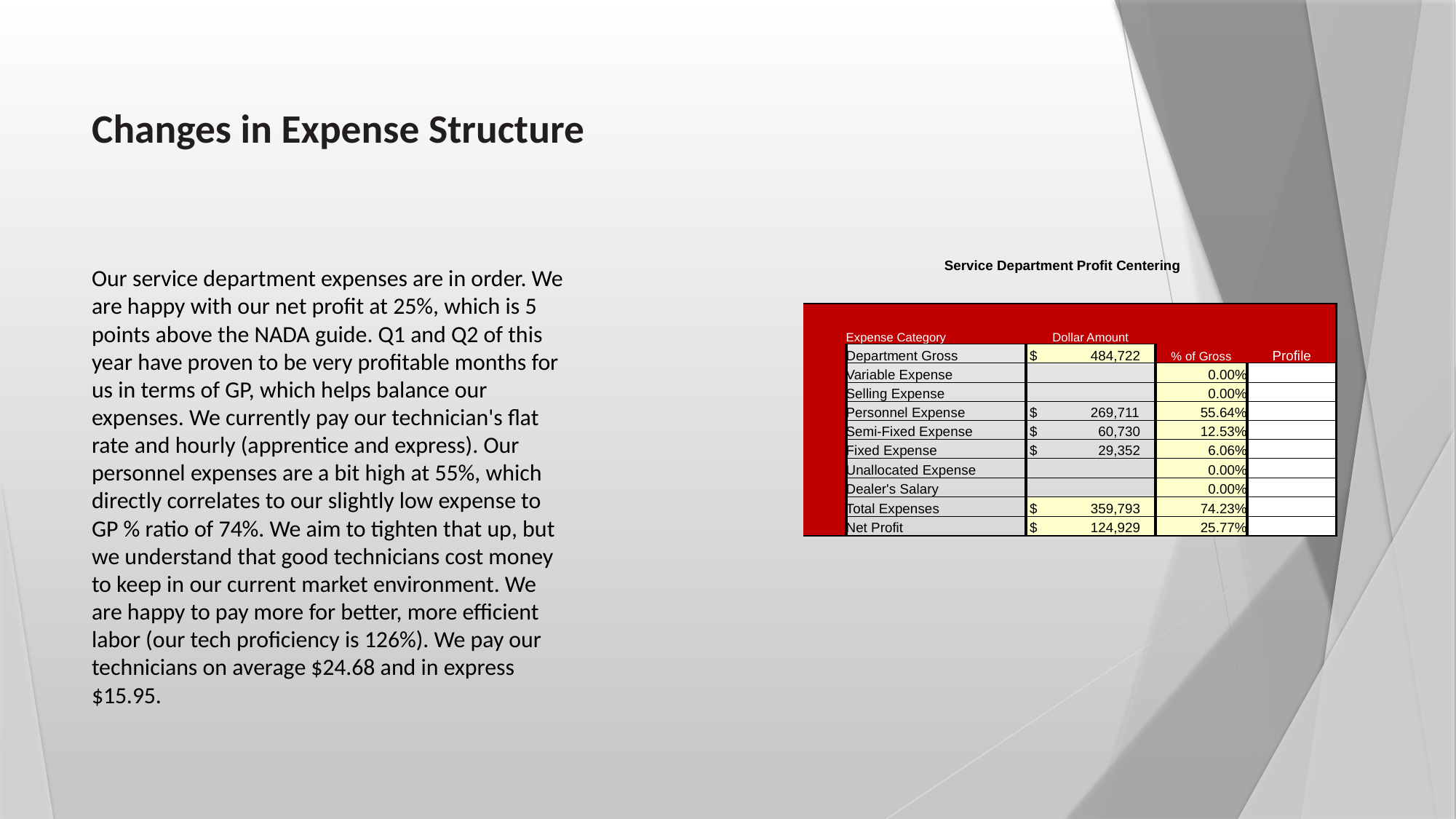

# Changes in Expense Structure
| Service Department Profit Centering |  |  |  |  |
| --- | --- | --- | --- | --- |
|  |  |  |  |  |
|  | Expense Category | Dollar Amount |  |  |
|  | Department Gross | $ 484,722 | % of Gross | Profile |
|  | Variable Expense |  | 0.00% |  |
|  | Selling Expense |  | 0.00% |  |
|  | Personnel Expense | $ 269,711 | 55.64% |  |
|  | Semi-Fixed Expense | $ 60,730 | 12.53% |  |
|  | Fixed Expense | $ 29,352 | 6.06% |  |
|  | Unallocated Expense |  | 0.00% |  |
|  | Dealer's Salary |  | 0.00% |  |
|  | Total Expenses | $ 359,793 | 74.23% |  |
|  | Net Profit | $ 124,929 | 25.77% |  |
Our service department expenses are in order. We are happy with our net profit at 25%, which is 5 points above the NADA guide. Q1 and Q2 of this year have proven to be very profitable months for us in terms of GP, which helps balance our expenses. We currently pay our technician's flat rate and hourly (apprentice and express). Our personnel expenses are a bit high at 55%, which directly correlates to our slightly low expense to GP % ratio of 74%. We aim to tighten that up, but we understand that good technicians cost money to keep in our current market environment. We are happy to pay more for better, more efficient labor (our tech proficiency is 126%). We pay our technicians on average $24.68 and in express $15.95.